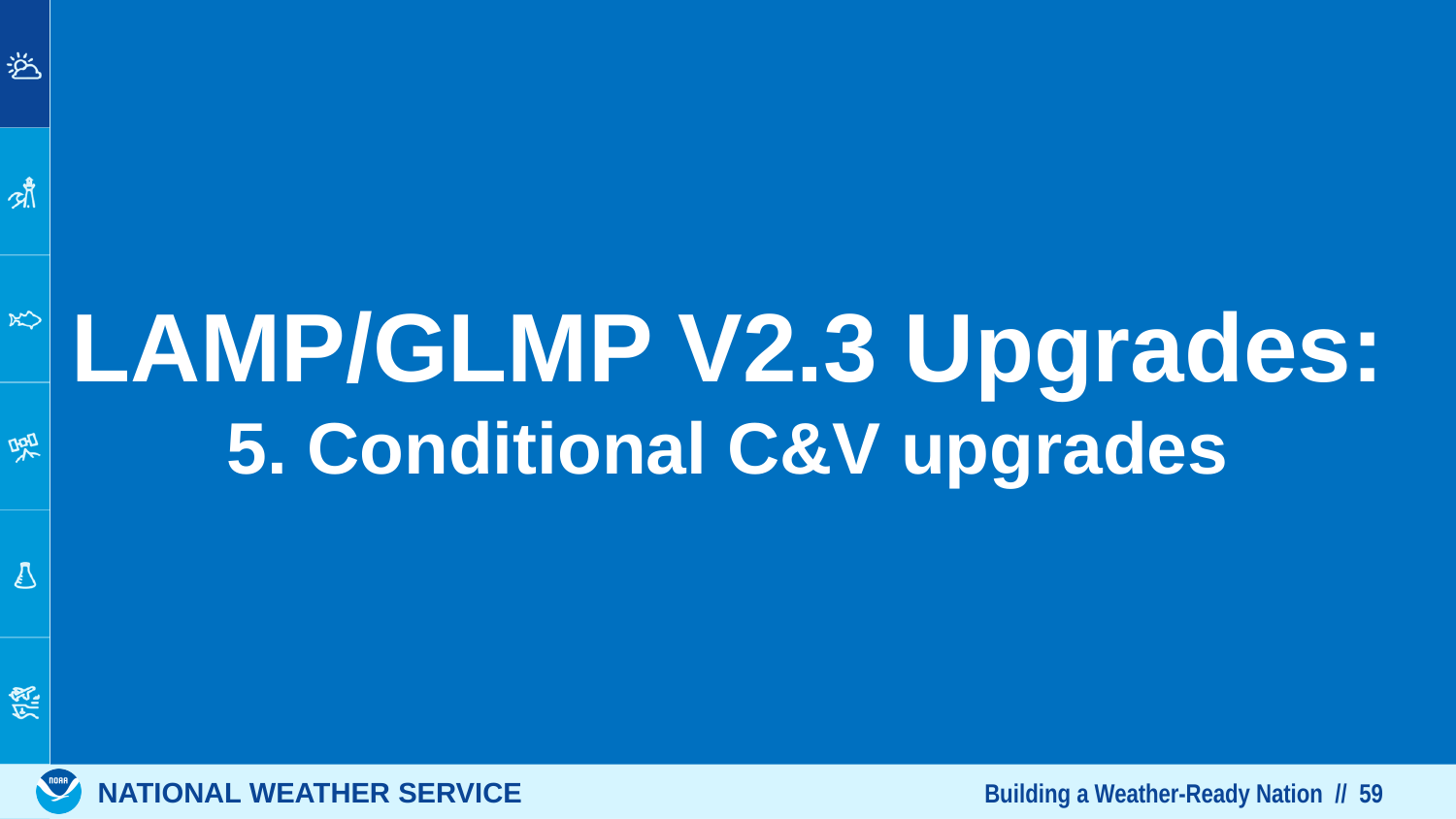

# LAMP/GLMP V2.3 Upgrades: 5. Conditional C&V upgrades